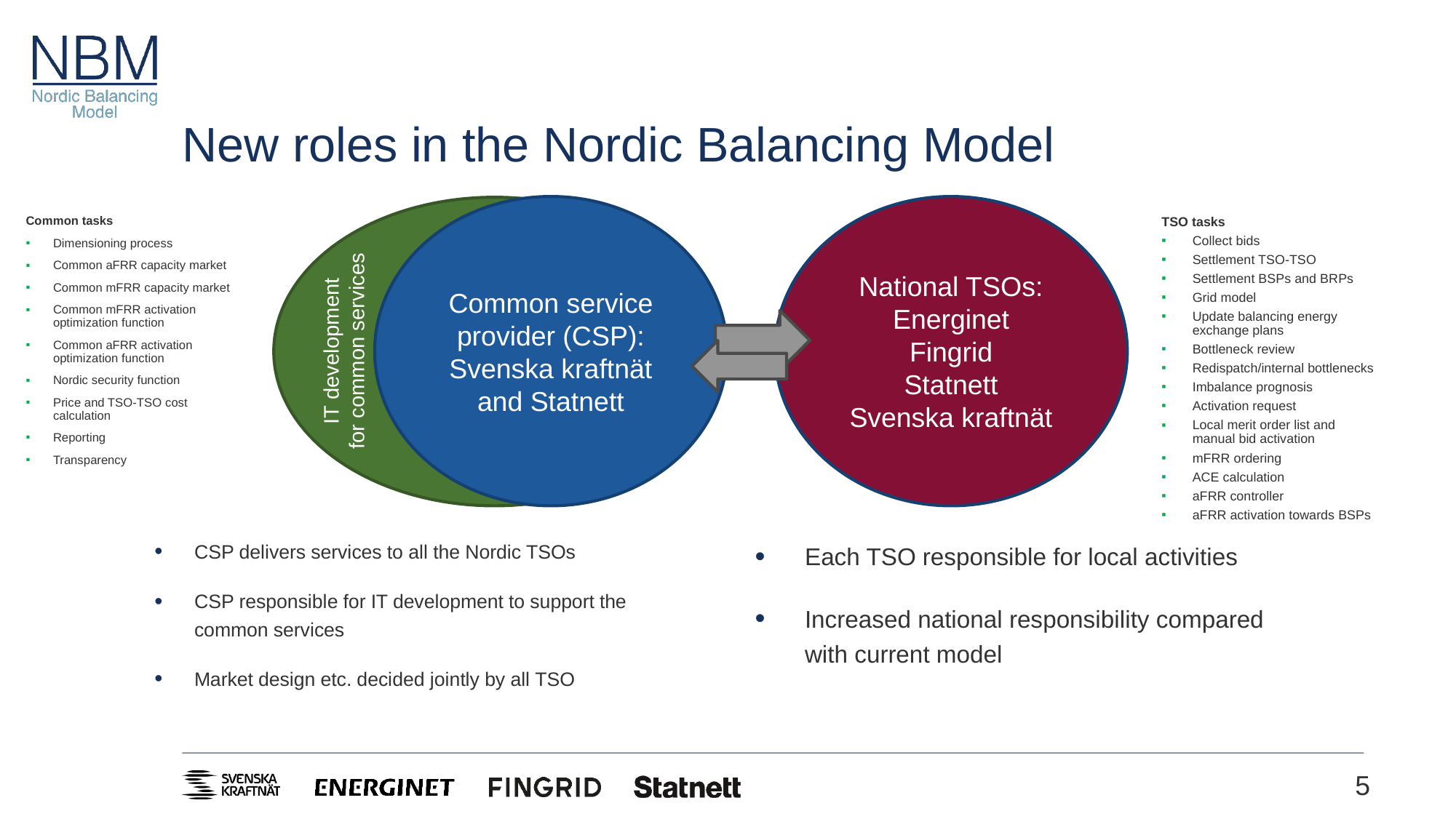

# New roles in the Nordic Balancing Model
Common service provider (CSP):
Svenska kraftnät and Statnett
National TSOs:
Energinet
Fingrid
Statnett
Svenska kraftnät

IT development
for common services
Common tasks
Dimensioning process
Common aFRR capacity market
Common mFRR capacity market
Common mFRR activation optimization function
Common aFRR activation optimization function
Nordic security function
Price and TSO-TSO cost calculation
Reporting
Transparency

TSO tasks
Collect bids
Settlement TSO-TSO
Settlement BSPs and BRPs
Grid model
Update balancing energy exchange plans
Bottleneck review
Redispatch/internal bottlenecks
Imbalance prognosis
Activation request
Local merit order list and manual bid activation
mFRR ordering
ACE calculation
aFRR controller
aFRR activation towards BSPs

CSP delivers services to all the Nordic TSOs
CSP responsible for IT development to support the common services
Market design etc. decided jointly by all TSO
Each TSO responsible for local activities
Increased national responsibility compared with current model